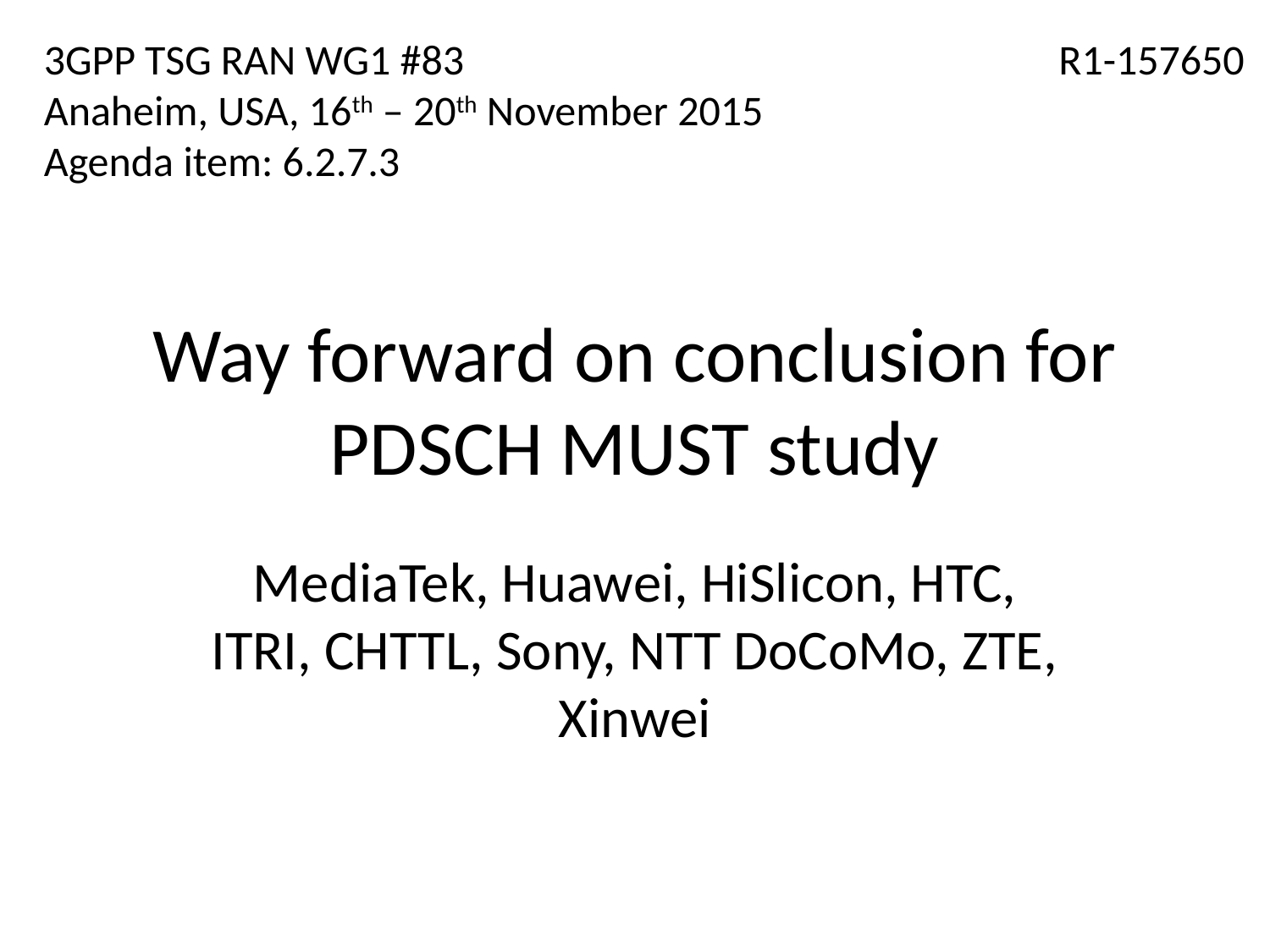

3GPP TSG RAN WG1 #83
Anaheim, USA, 16th – 20th November 2015
Agenda item: 6.2.7.3
R1-157650
# Way forward on conclusion for PDSCH MUST study
MediaTek, Huawei, HiSlicon, HTC, ITRI, CHTTL, Sony, NTT DoCoMo, ZTE, Xinwei